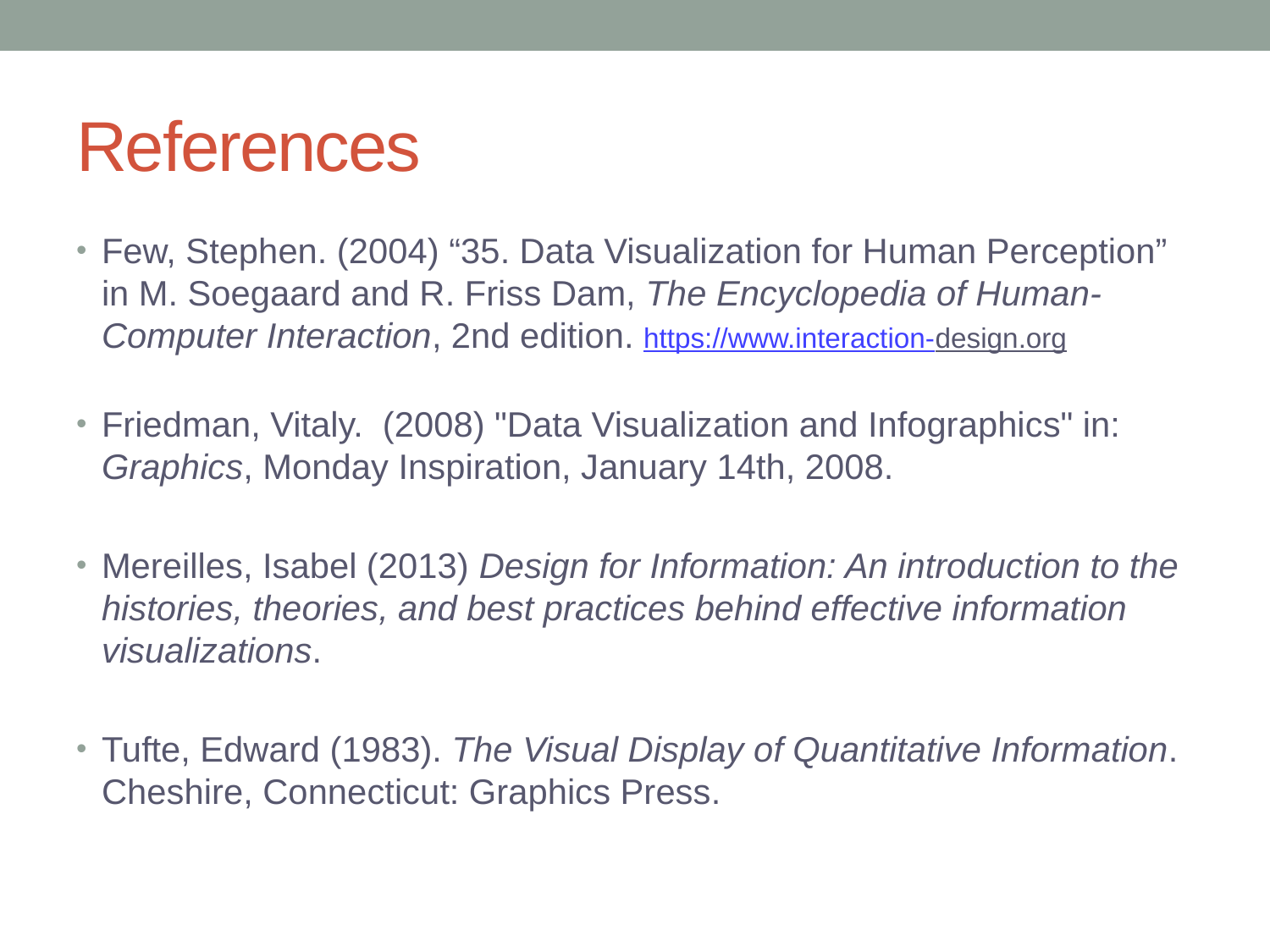

# References
Few, Stephen. (2004) “35. Data Visualization for Human Perception” in M. Soegaard and R. Friss Dam, The Encyclopedia of Human-Computer Interaction, 2nd edition. https://www.interaction-design.org

Friedman, Vitaly.  (2008) "Data Visualization and Infographics" in: Graphics, Monday Inspiration, January 14th, 2008.

Mereilles, Isabel (2013) Design for Information: An introduction to the histories, theories, and best practices behind effective information visualizations.

Tufte, Edward (1983). The Visual Display of Quantitative Information. Cheshire, Connecticut: Graphics Press.